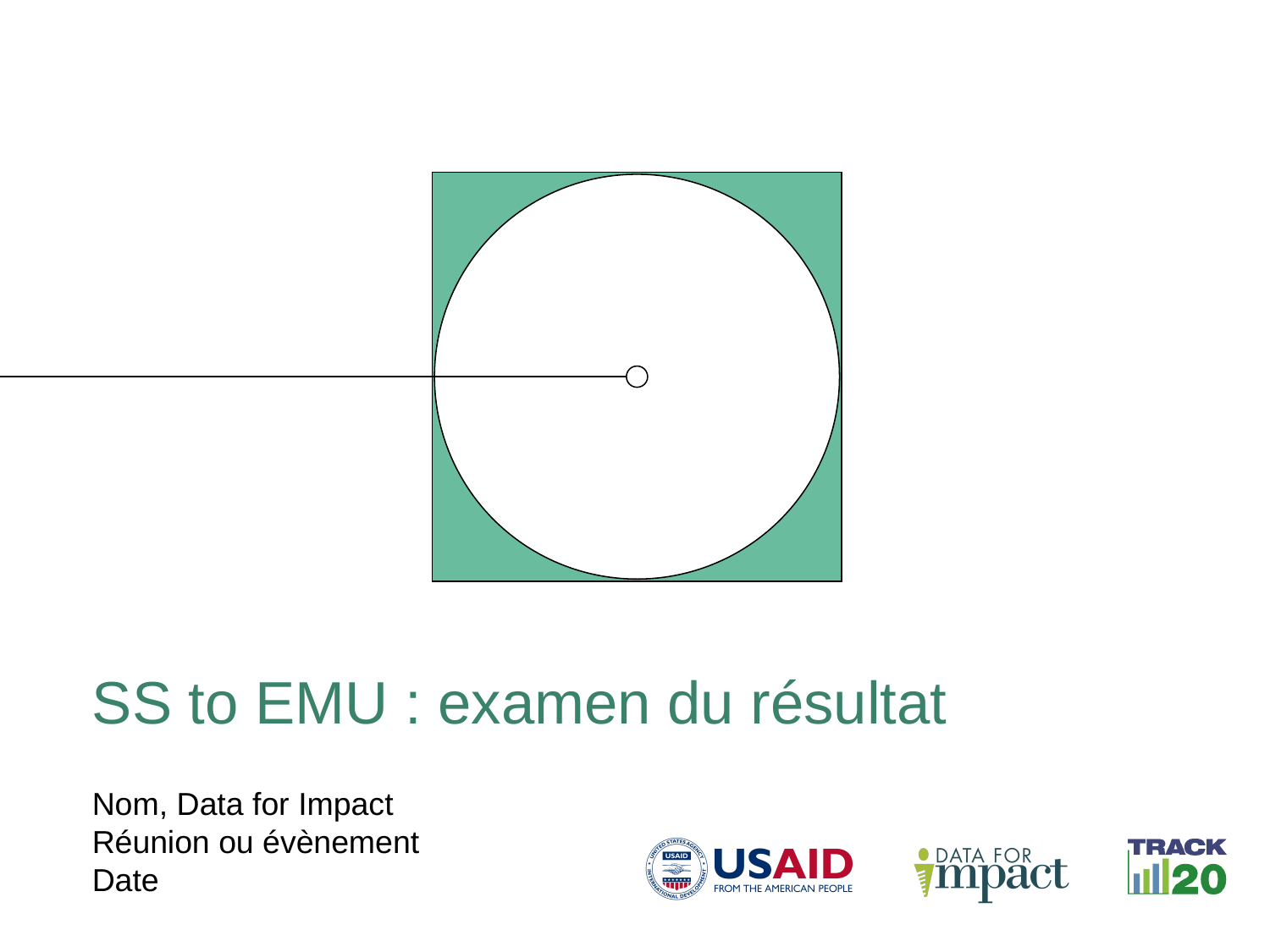

SS to EMU : examen du résultat
Nom, Data for Impact
Réunion ou évènement
Date